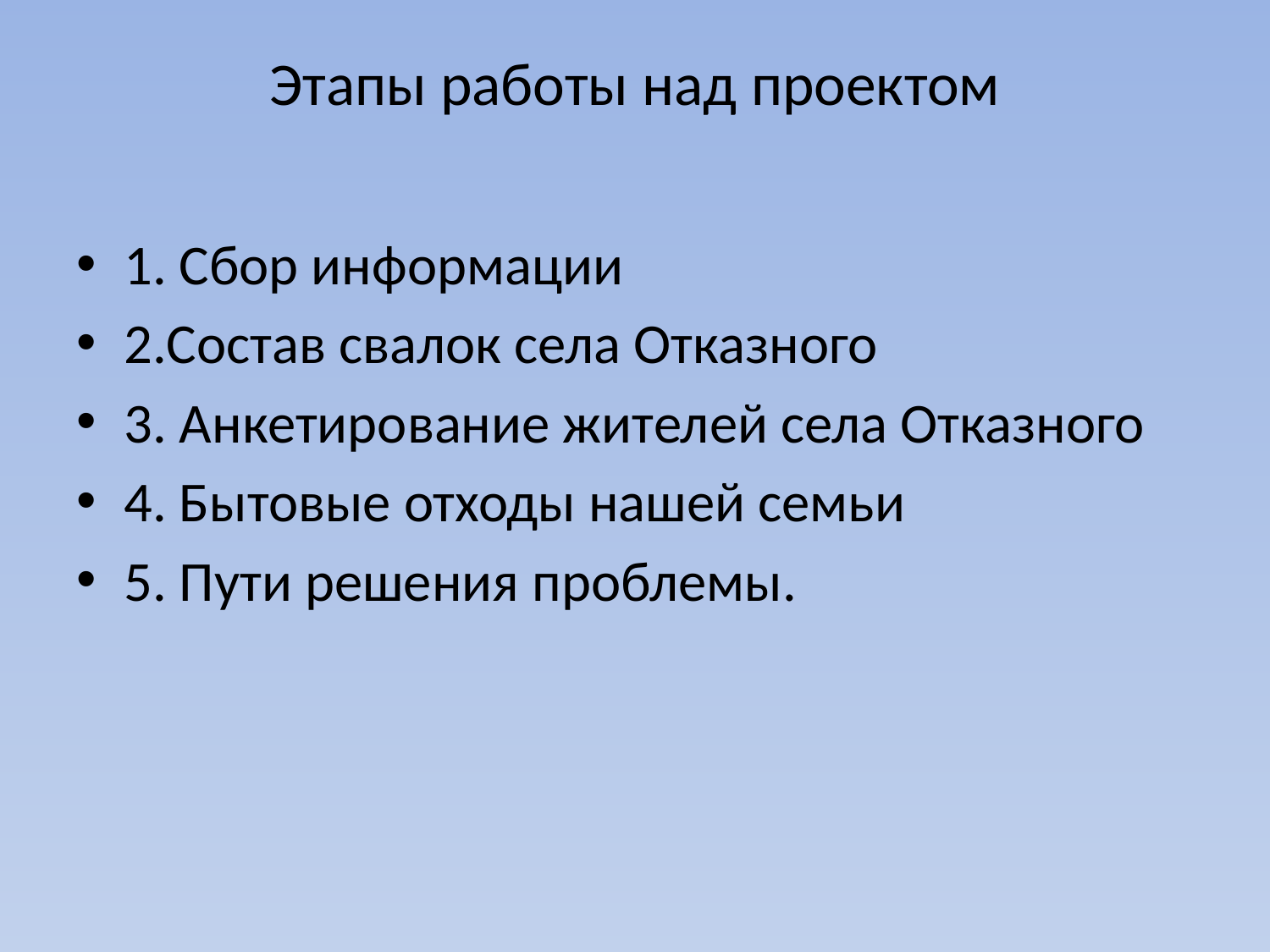

# Этапы работы над проектом
1. Сбор информации
2.Состав свалок села Отказного
3. Анкетирование жителей села Отказного
4. Бытовые отходы нашей семьи
5. Пути решения проблемы.